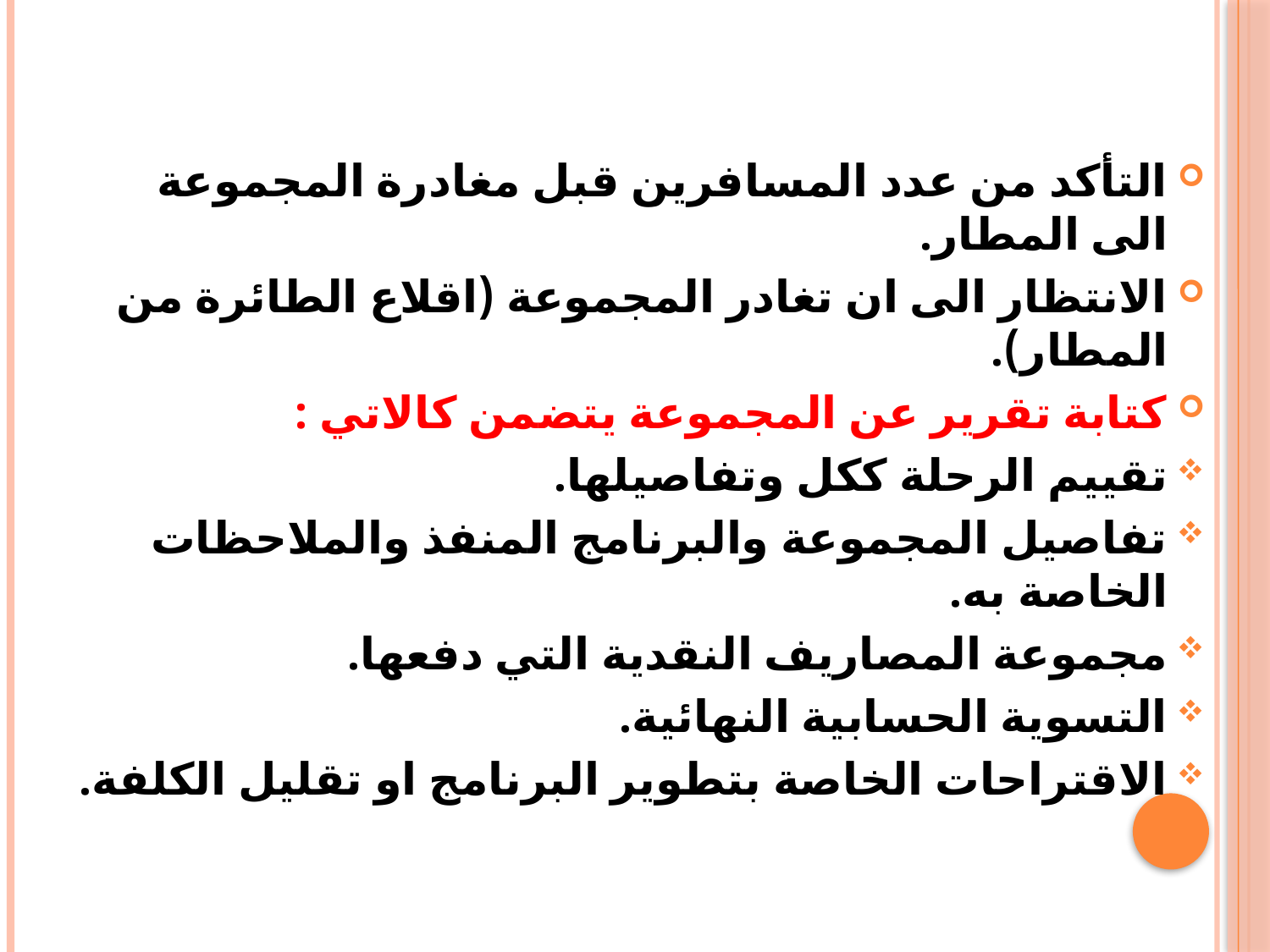

التأكد من عدد المسافرين قبل مغادرة المجموعة الى المطار.
الانتظار الى ان تغادر المجموعة (اقلاع الطائرة من المطار).
كتابة تقرير عن المجموعة يتضمن كالاتي :
تقييم الرحلة ككل وتفاصيلها.
تفاصيل المجموعة والبرنامج المنفذ والملاحظات الخاصة به.
مجموعة المصاريف النقدية التي دفعها.
التسوية الحسابية النهائية.
الاقتراحات الخاصة بتطوير البرنامج او تقليل الكلفة.